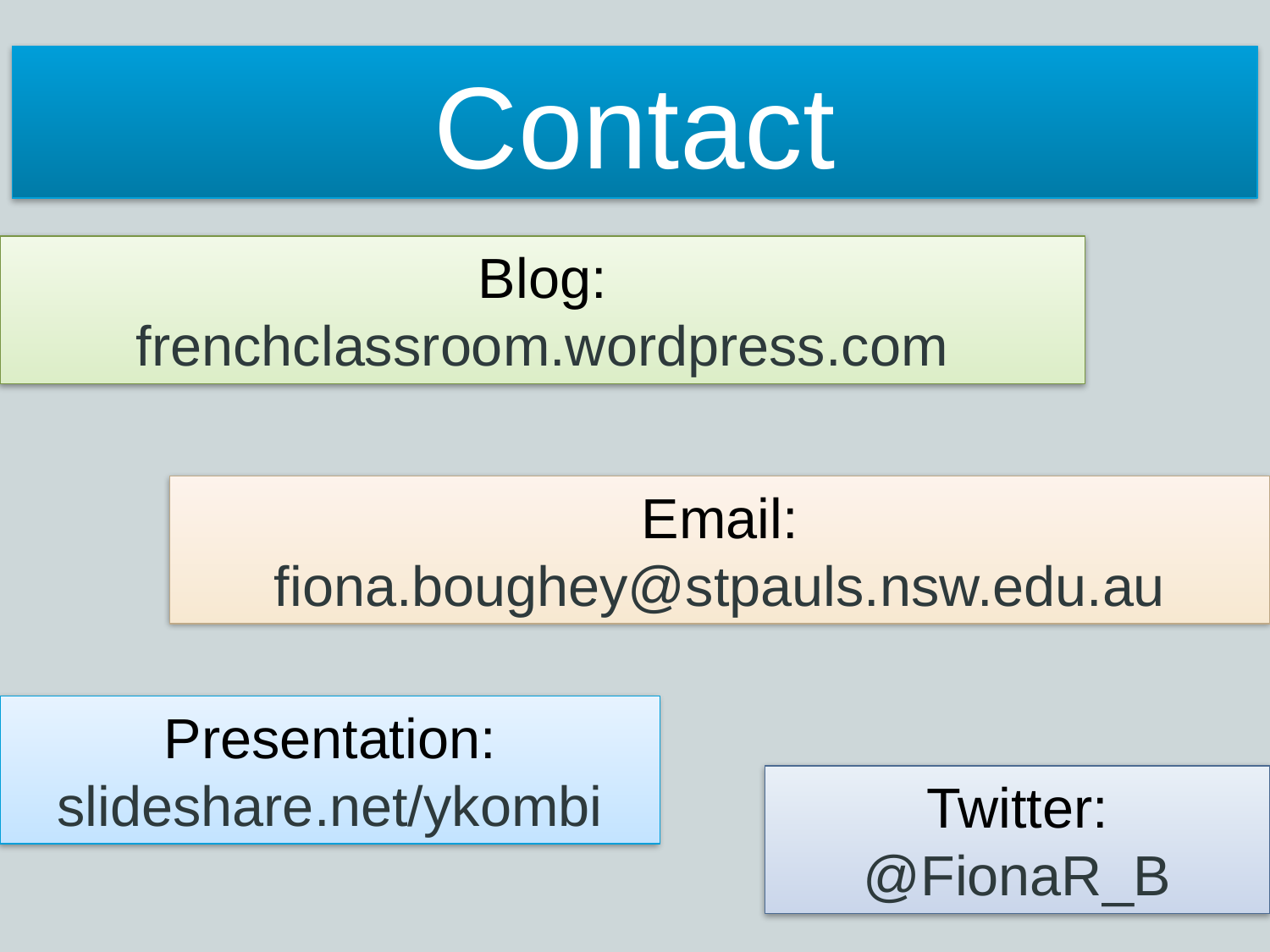

Contact
Blog:
frenchclassroom.wordpress.com
Email:
fiona.boughey@stpauls.nsw.edu.au
Presentation:
slideshare.net/ykombi
Twitter:
@FionaR_B